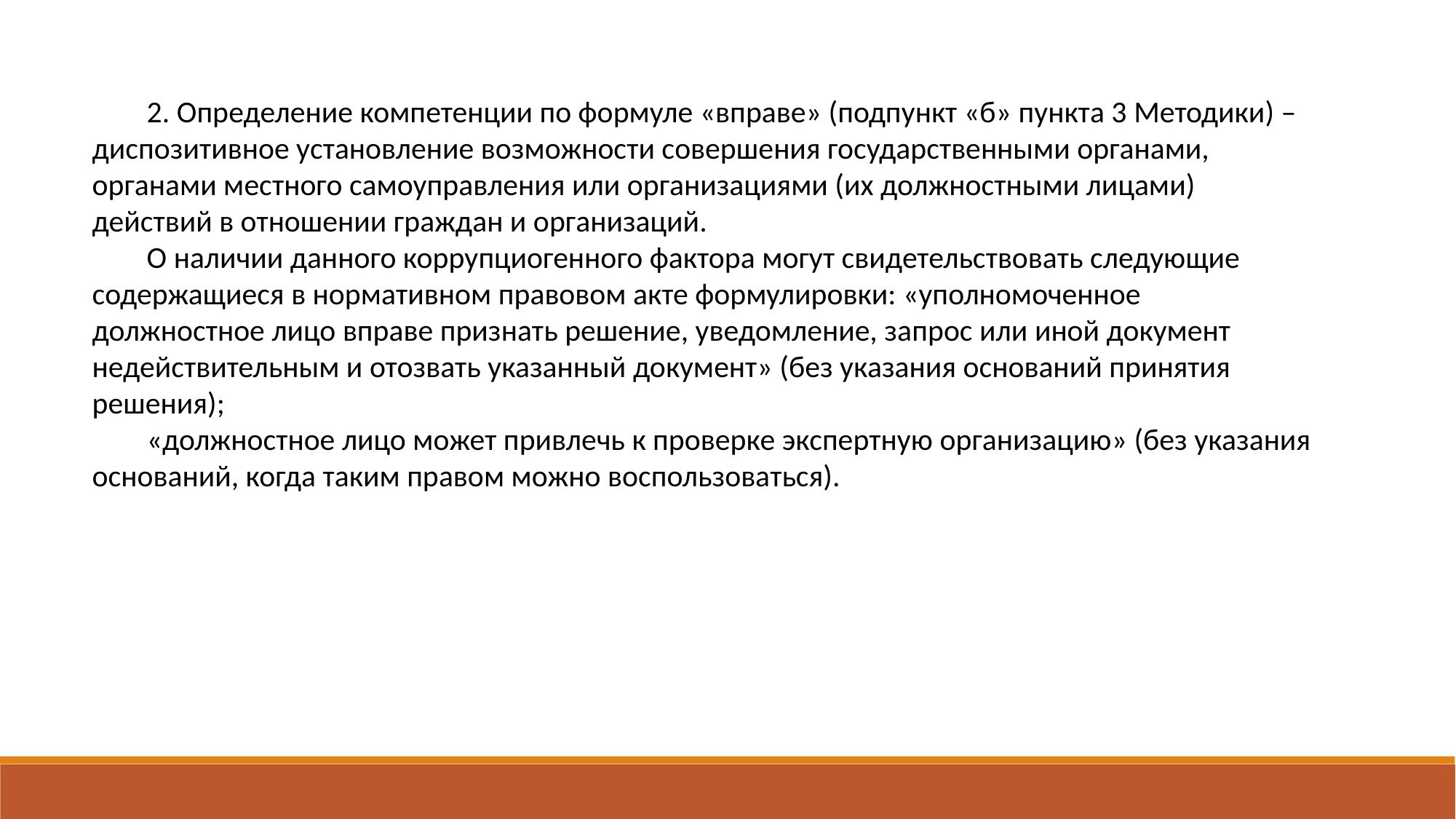

2. Определение компетенции по формуле «вправе» (подпункт «б» пункта 3 Методики) – диспозитивное установление возможности совершения государственными органами, органами местного самоуправления или организациями (их должностными лицами) действий в отношении граждан и организаций.
О наличии данного коррупциогенного фактора могут свидетельствовать следующие содержащиеся в нормативном правовом акте формулировки: «уполномоченное должностное лицо вправе признать решение, уведомление, запрос или иной документ недействительным и отозвать указанный документ» (без указания оснований принятия решения);
«должностное лицо может привлечь к проверке экспертную организацию» (без указания оснований, когда таким правом можно воспользоваться).